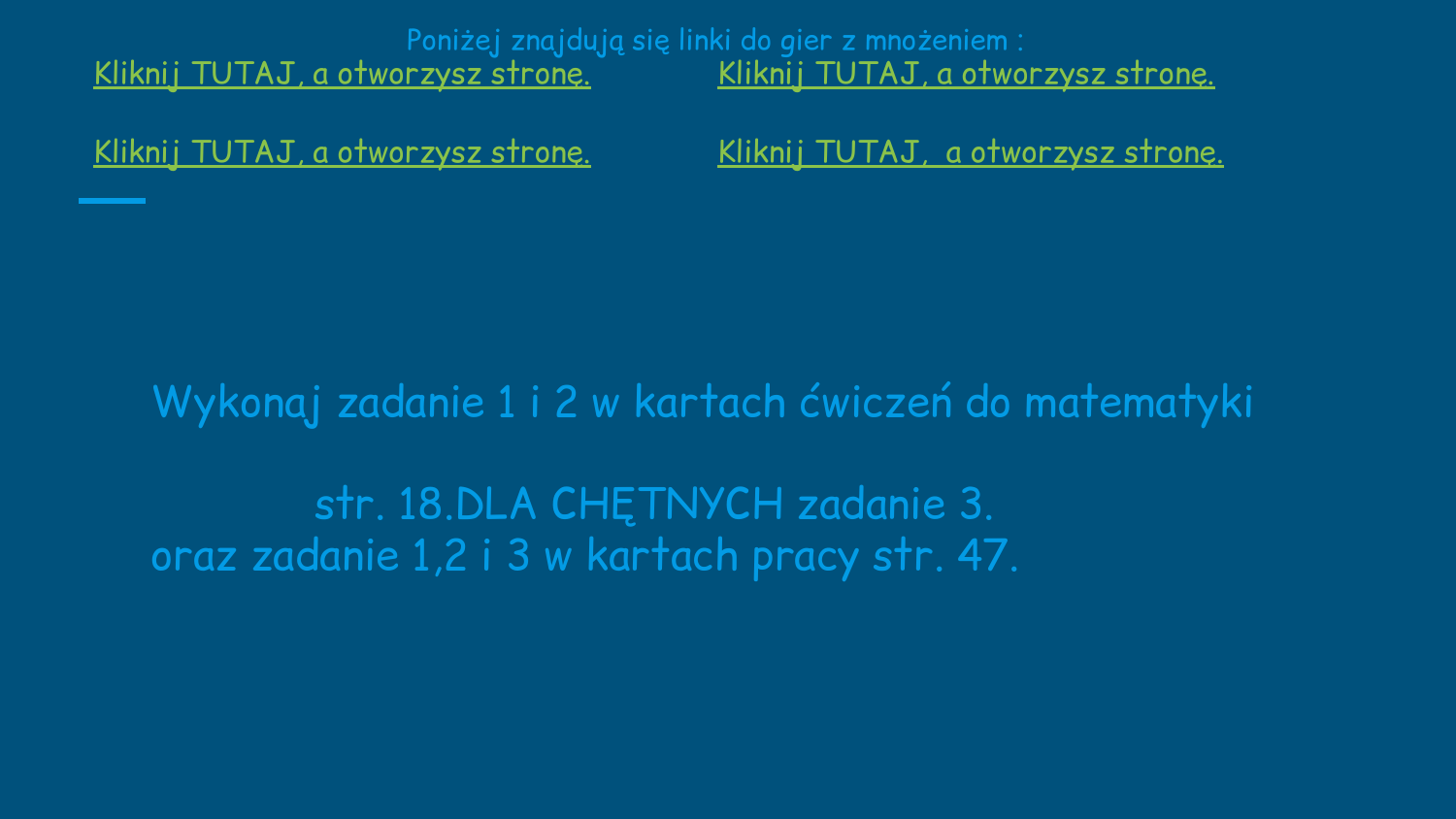

Poniżej znajdują się linki do gier z mnożeniem :
Kliknij TUTAJ, a otworzysz stronę.              Kliknij TUTAJ, a otworzysz stronę.

Kliknij TUTAJ, a otworzysz stronę.              Kliknij TUTAJ,  a otworzysz stronę.

Wykonaj zadanie 1 i 2 w kartach ćwiczeń do matematyki
             str. 18.DLA CHĘTNYCH zadanie 3.
oraz zadanie 1,2 i 3 w kartach pracy str. 47.